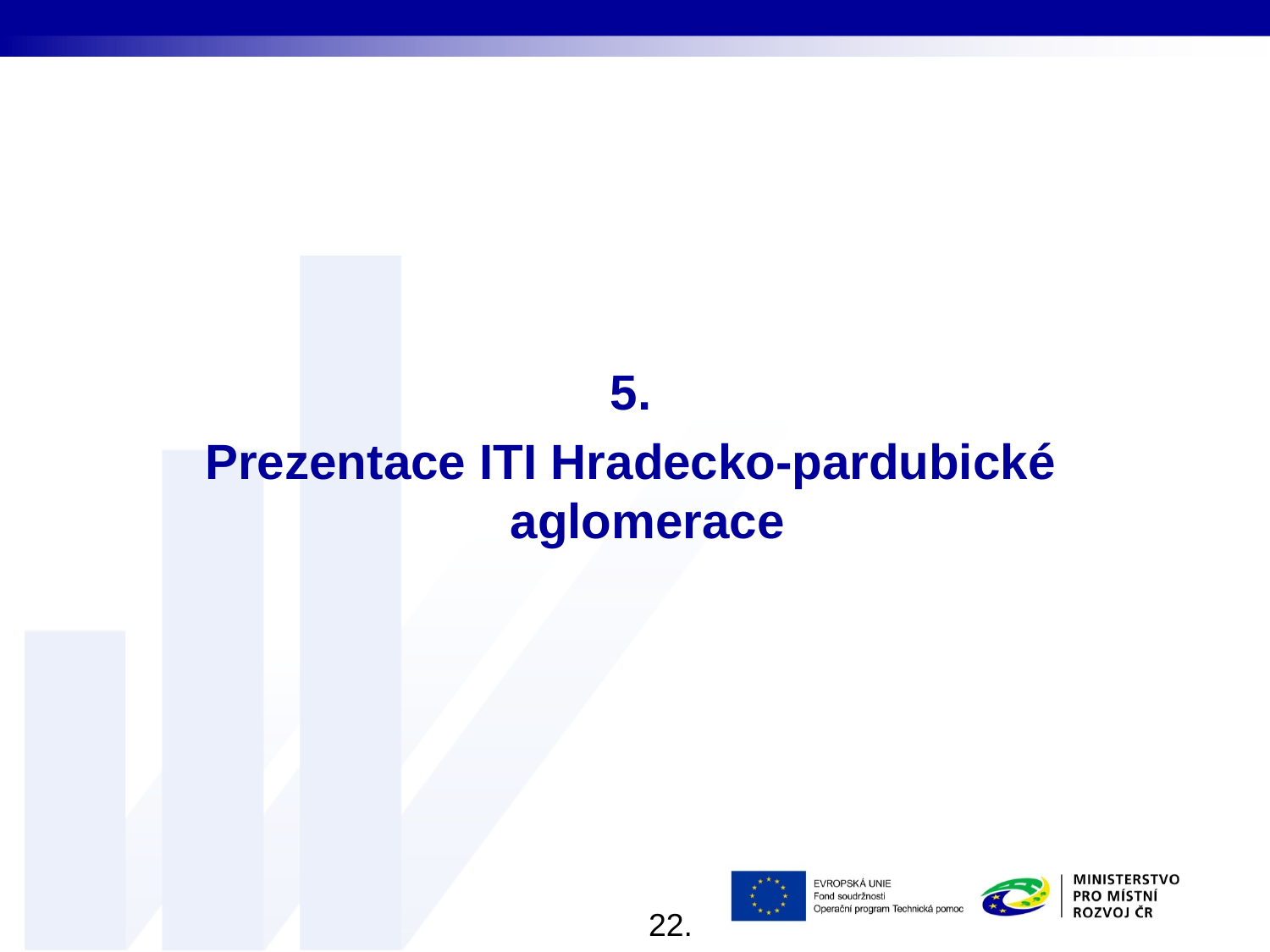

#

5.
Prezentace ITI Hradecko-pardubické aglomerace

22.